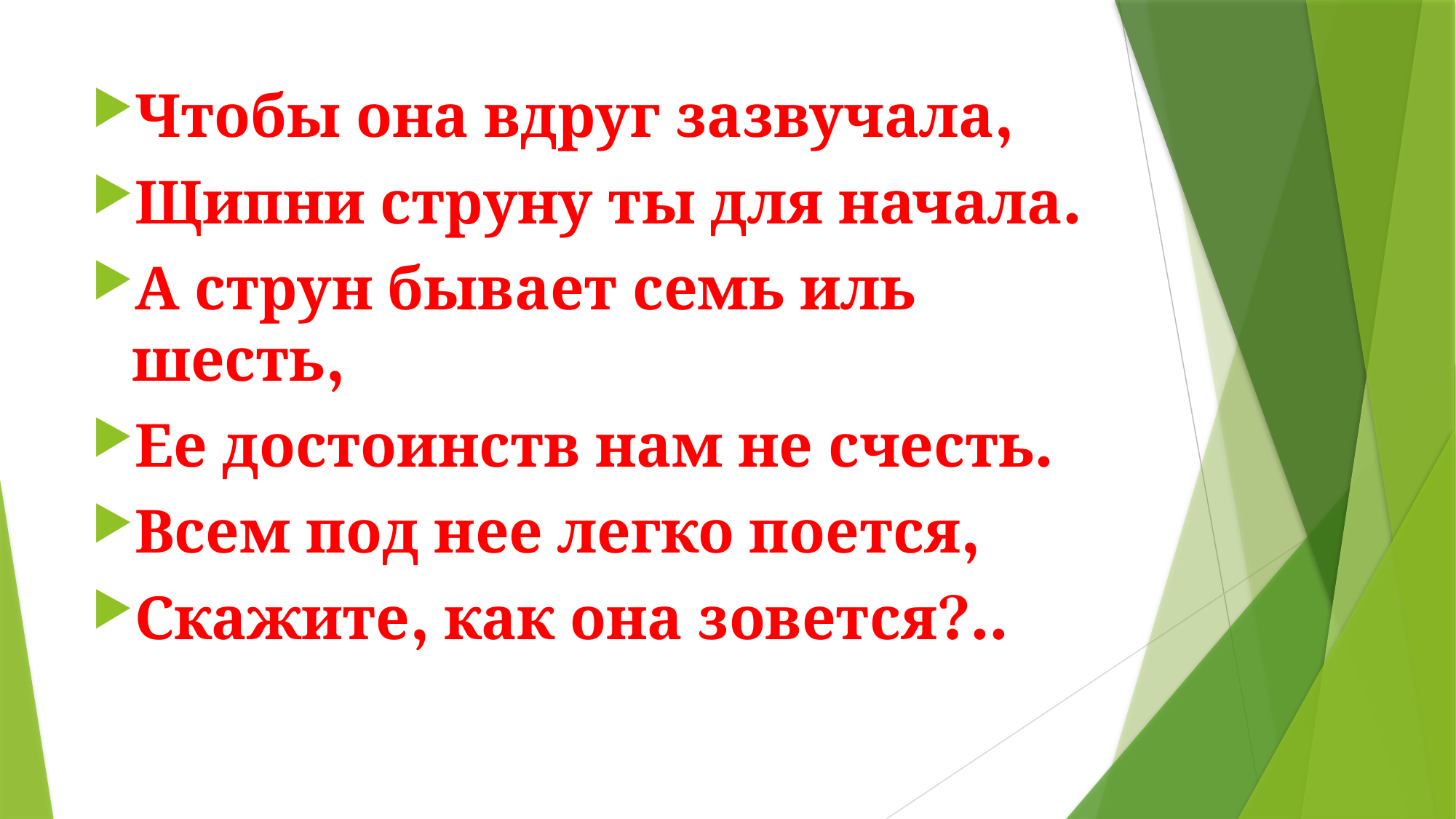

#
Чтобы она вдруг зазвучала,
Щипни струну ты для начала.
А струн бывает семь иль шесть,
Ее достоинств нам не счесть.
Всем под нее легко поется,
Скажите, как она зовется?..